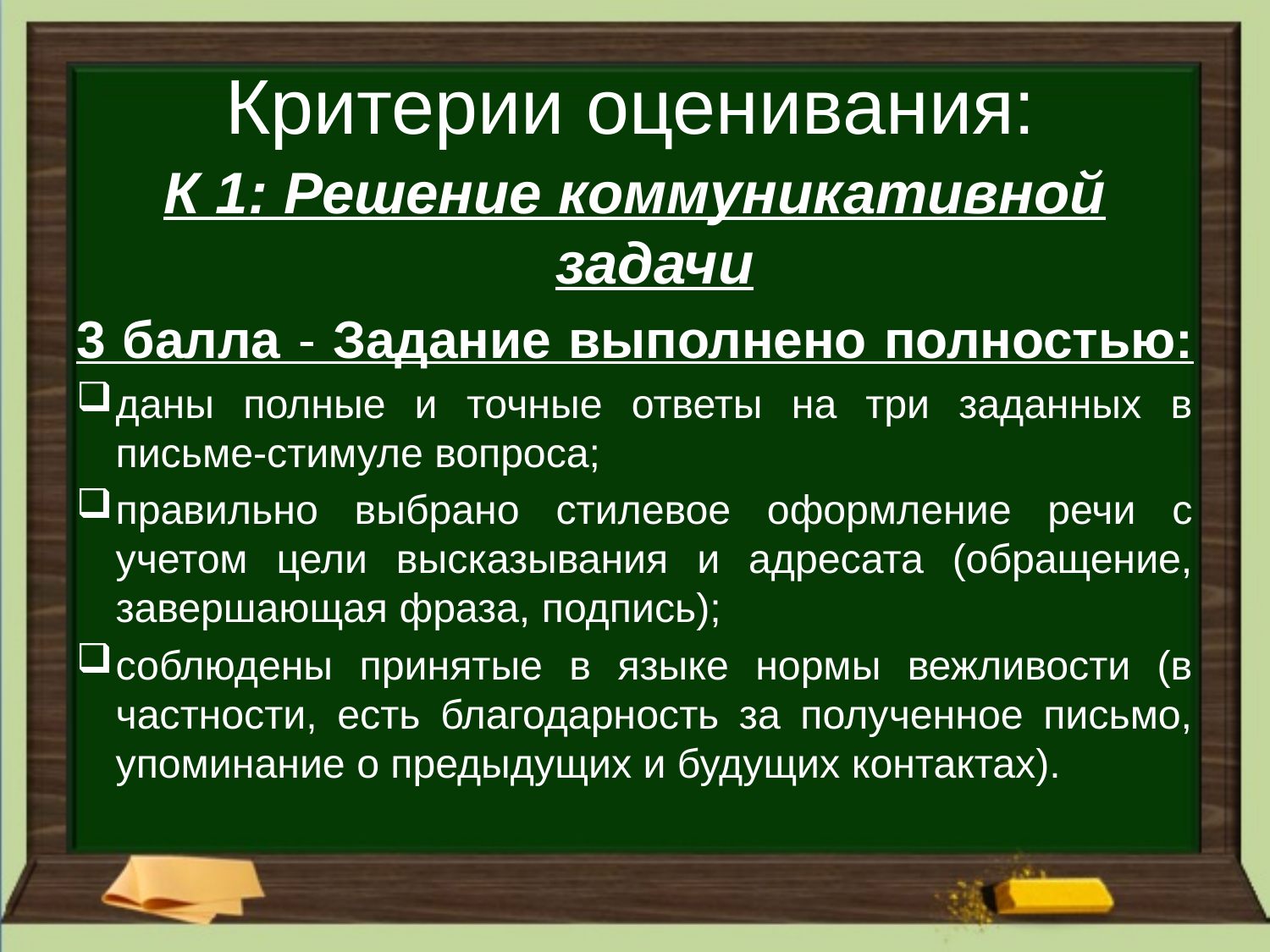

# Критерии оценивания:
К 1: Решение коммуникативной задачи
3 балла - Задание выполнено полностью:
даны полные и точные ответы на три заданных в письме-стимуле вопроса;
правильно выбрано стилевое оформление речи с учетом цели высказывания и адресата (обращение, завершающая фраза, подпись);
соблюдены принятые в языке нормы вежливости (в частности, есть благодарность за полученное письмо, упоминание о предыдущих и будущих контактах).